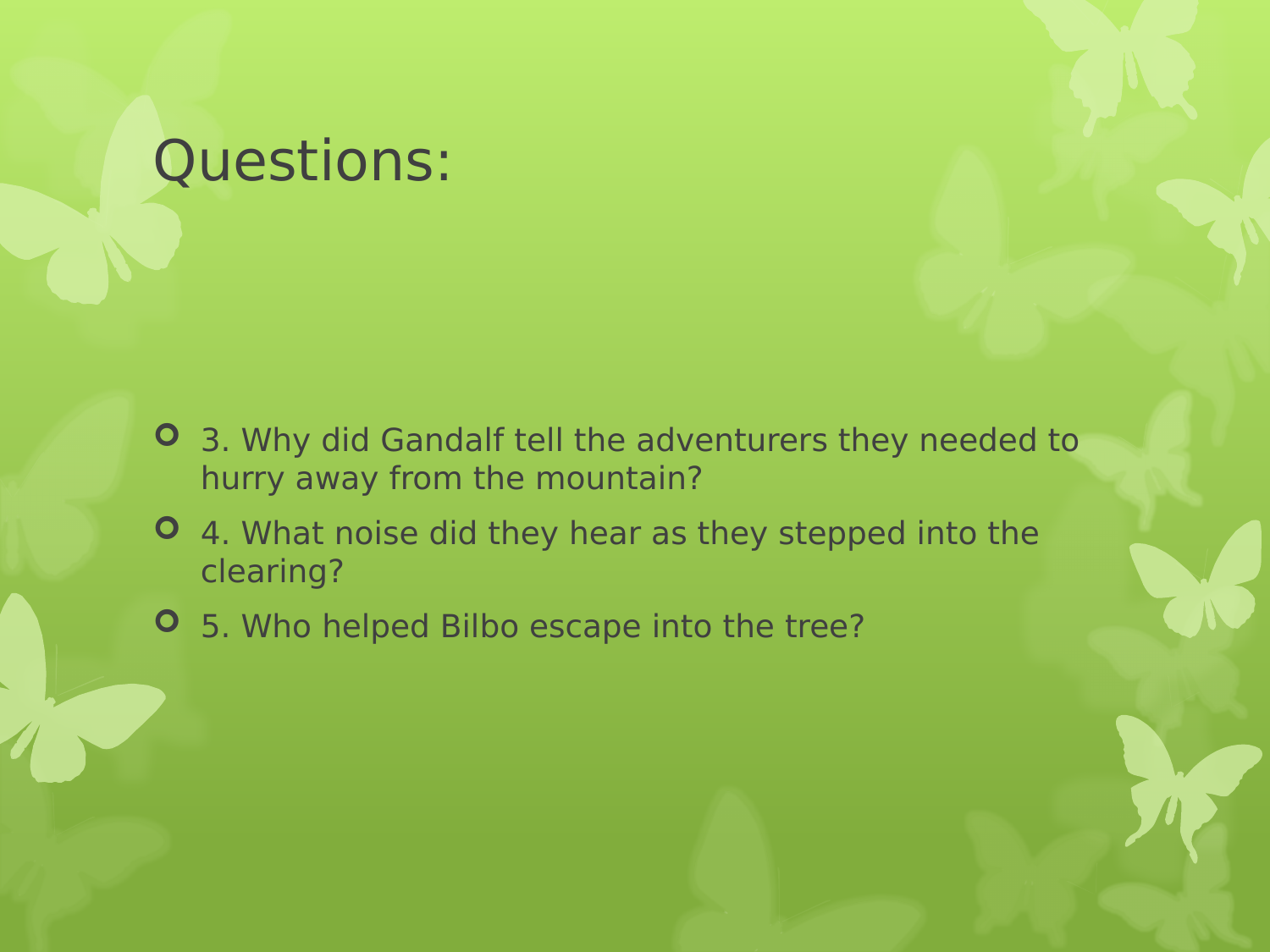

# Questions:
3. Why did Gandalf tell the adventurers they needed to hurry away from the mountain?
4. What noise did they hear as they stepped into the clearing?
5. Who helped Bilbo escape into the tree?